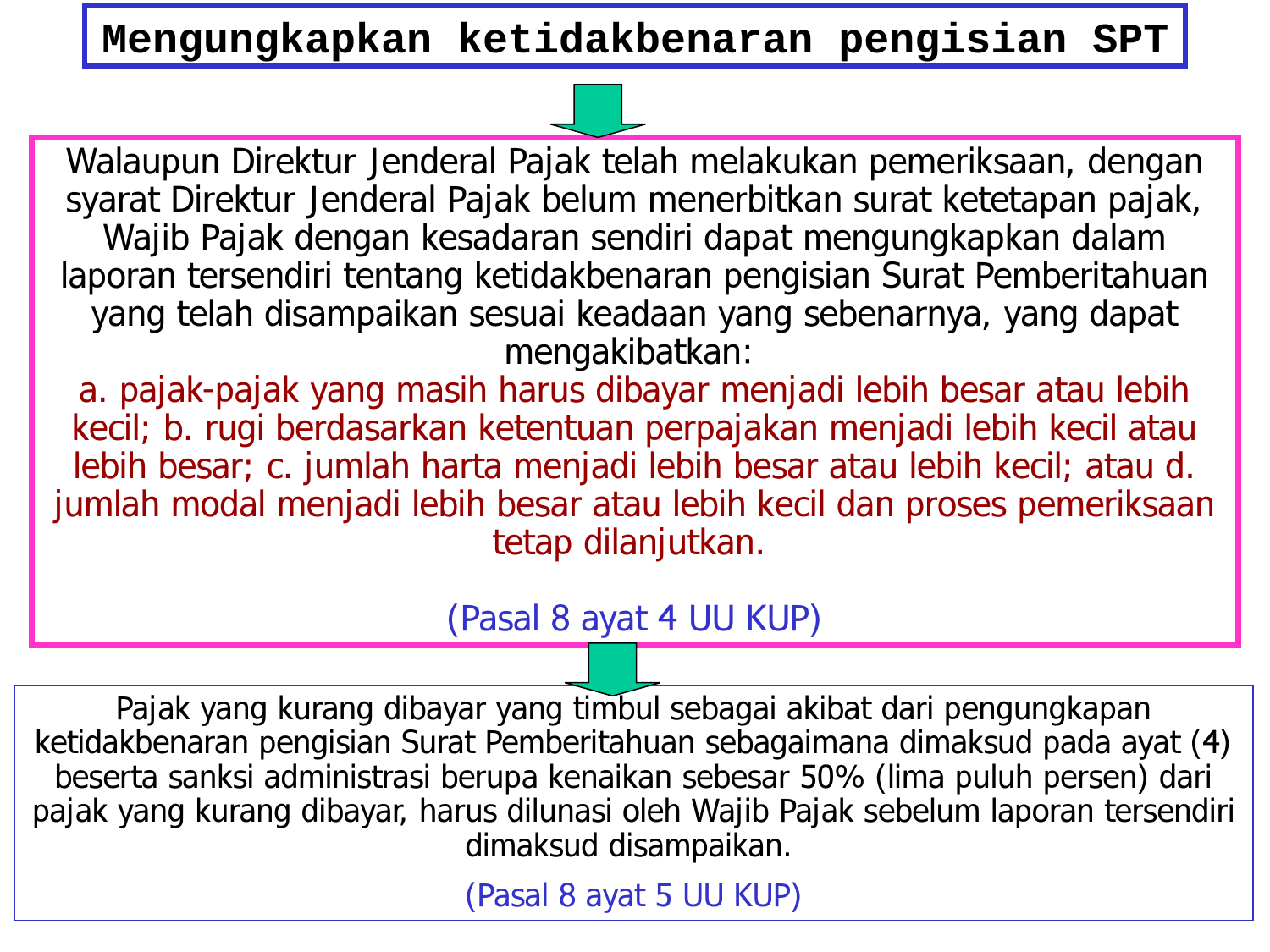

# Mengungkapkan ketidakbenaran pengisian SPT

Walaupun Direktur Jenderal Pajak telah melakukan pemeriksaan, dengan syarat Direktur Jenderal Pajak belum menerbitkan surat ketetapan pajak, Wajib Pajak dengan kesadaran sendiri dapat mengungkapkan dalam laporan tersendiri tentang ketidakbenaran pengisian Surat Pemberitahuan yang telah disampaikan sesuai keadaan yang sebenarnya, yang dapat mengakibatkan:
a. pajak-pajak yang masih harus dibayar menjadi lebih besar atau lebih kecil; b. rugi berdasarkan ketentuan perpajakan menjadi lebih kecil atau lebih besar; c. jumlah harta menjadi lebih besar atau lebih kecil; atau d. jumlah modal menjadi lebih besar atau lebih kecil dan proses pemeriksaan tetap dilanjutkan.

(Pasal 8 ayat 4 UU KUP)

Pajak yang kurang dibayar yang timbul sebagai akibat dari pengungkapan ketidakbenaran pengisian Surat Pemberitahuan sebagaimana dimaksud pada ayat (4) beserta sanksi administrasi berupa kenaikan sebesar 50% (lima puluh persen) dari pajak yang kurang dibayar, harus dilunasi oleh Wajib Pajak sebelum laporan tersendiri dimaksud disampaikan.
(Pasal 8 ayat 5 UU KUP)